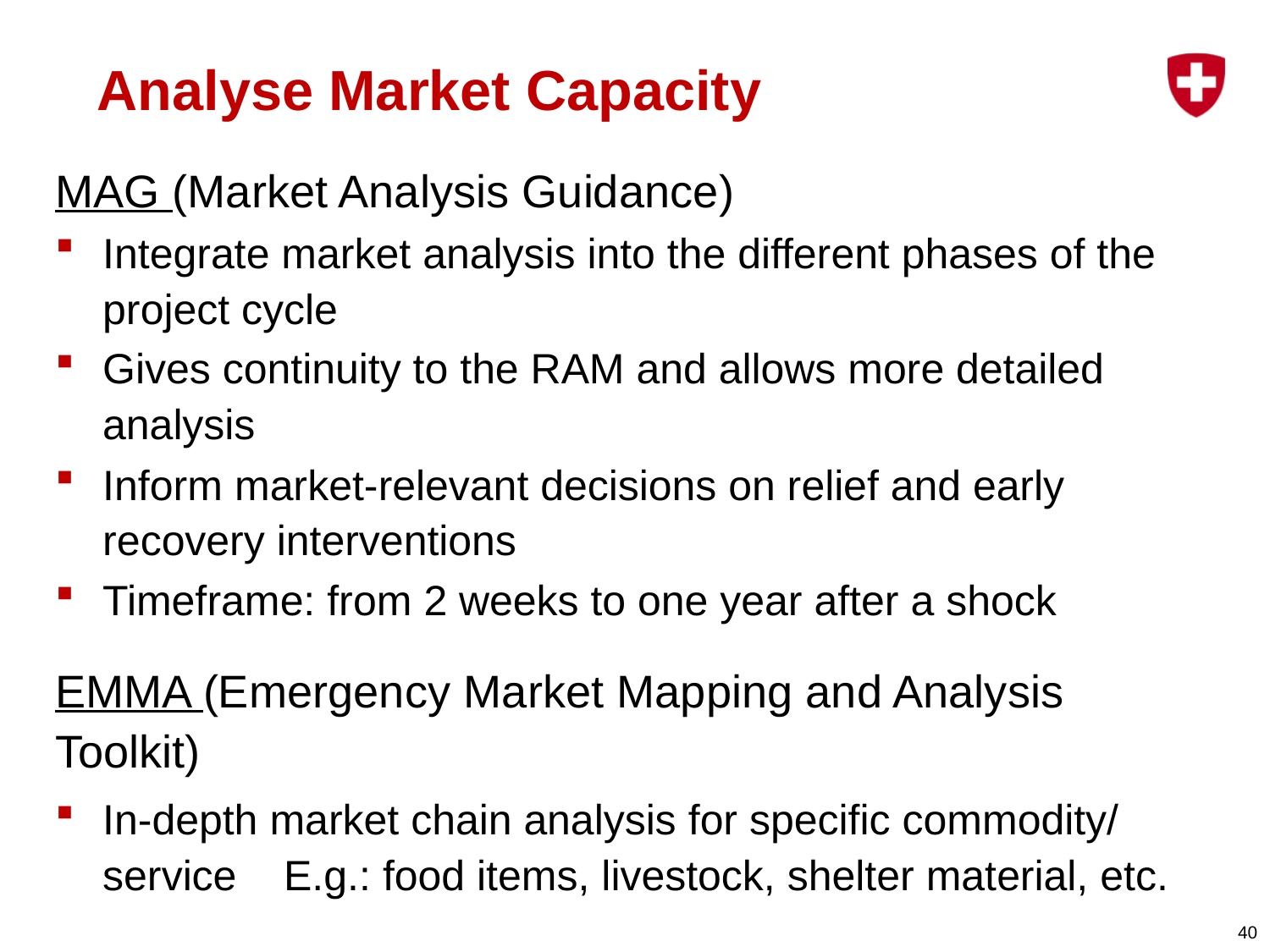

# Analyse Market Capacity
MAG (Market Analysis Guidance)
Integrate market analysis into the different phases of the project cycle
Gives continuity to the RAM and allows more detailed analysis
Inform market-relevant decisions on relief and early recovery interventions
Timeframe: from 2 weeks to one year after a shock
EMMA (Emergency Market Mapping and Analysis Toolkit)
In-depth market chain analysis for specific commodity/ service    E.g.: food items, livestock, shelter material, etc.

40